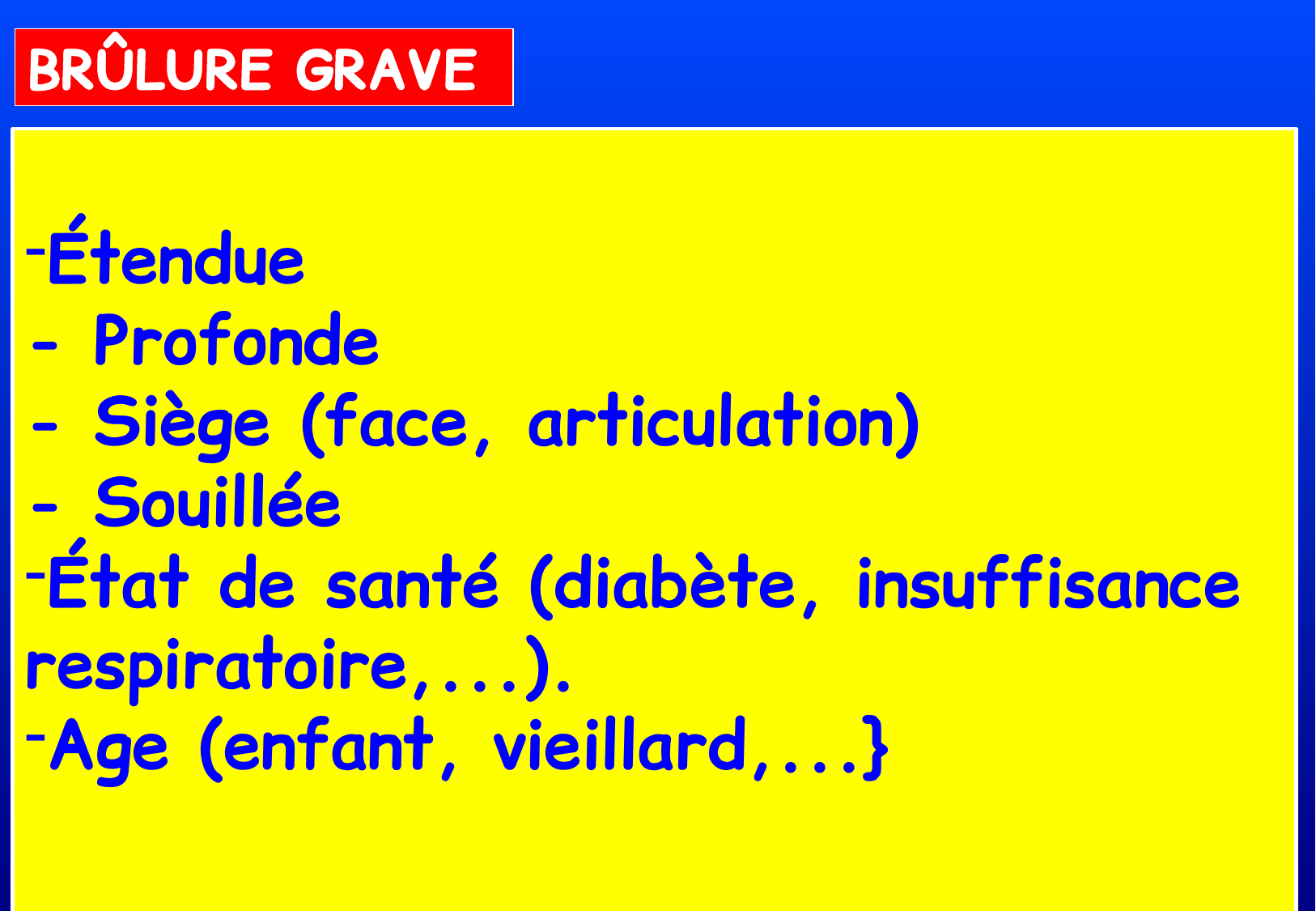

BRÛLURE GRAVE

Étendue
- Profonde
- Siège (face, articulation)
- Souillée
État de santé (diabète, insuffisance respiratoire,...).
Age (enfant, vieillard,...}